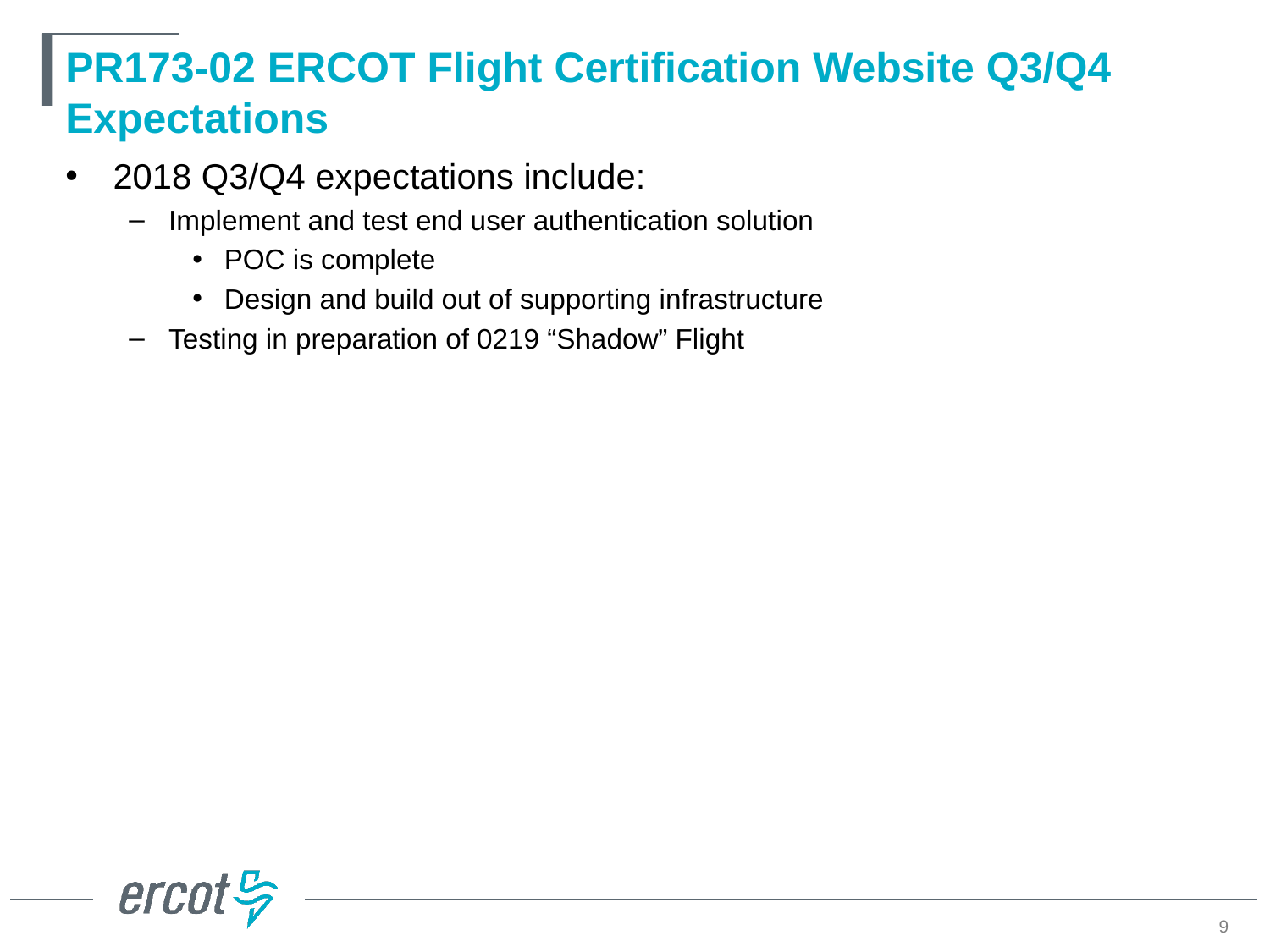

# PR173-02 ERCOT Flight Certification Website Q3/Q4 Expectations
2018 Q3/Q4 expectations include:
Implement and test end user authentication solution
POC is complete
Design and build out of supporting infrastructure
Testing in preparation of 0219 “Shadow” Flight